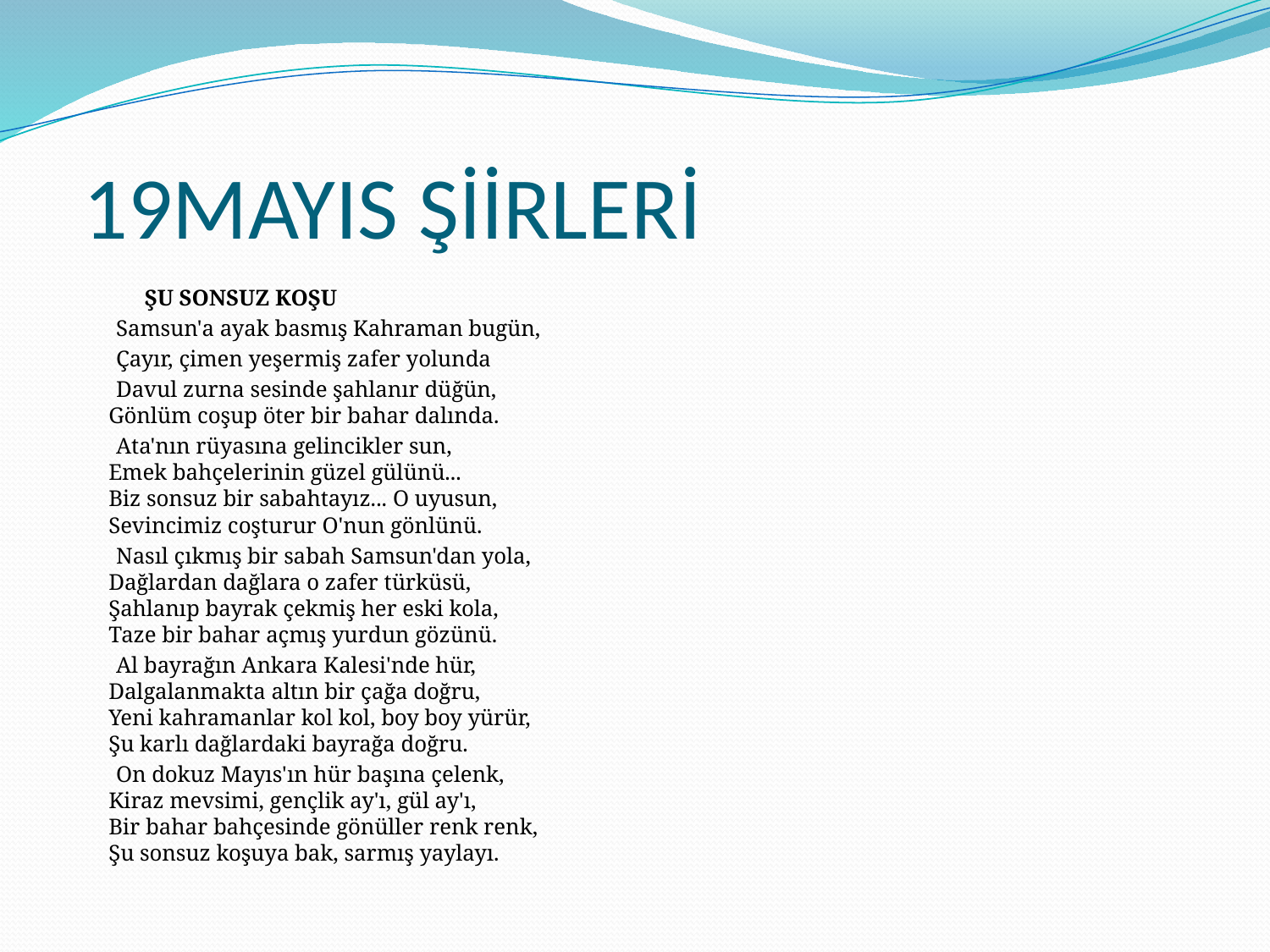

# 19MAYIS ŞİİRLERİ
            ŞU SONSUZ KOŞU
       Samsun'a ayak basmış Kahraman bugün,
       Çayır, çimen yeşermiş zafer yolunda
       Davul zurna sesinde şahlanır düğün,
Gönlüm coşup öter bir bahar dalında.
       Ata'nın rüyasına gelincikler sun,
Emek bahçelerinin güzel gülünü...
Biz sonsuz bir sabahtayız... O uyusun,
Sevincimiz coşturur O'nun gönlünü.
       Nasıl çıkmış bir sabah Samsun'dan yola,
Dağlardan dağlara o zafer türküsü,
Şahlanıp bayrak çekmiş her eski kola,
Taze bir bahar açmış yurdun gözünü.
       Al bayrağın Ankara Kalesi'nde hür,
Dalgalanmakta altın bir çağa doğru,
Yeni kahramanlar kol kol, boy boy yürür,
Şu karlı dağlardaki bayrağa doğru.
       On dokuz Mayıs'ın hür başına çelenk,
Kiraz mevsimi, gençlik ay'ı, gül ay'ı,
Bir bahar bahçesinde gönüller renk renk,
Şu sonsuz koşuya bak, sarmış yaylayı.